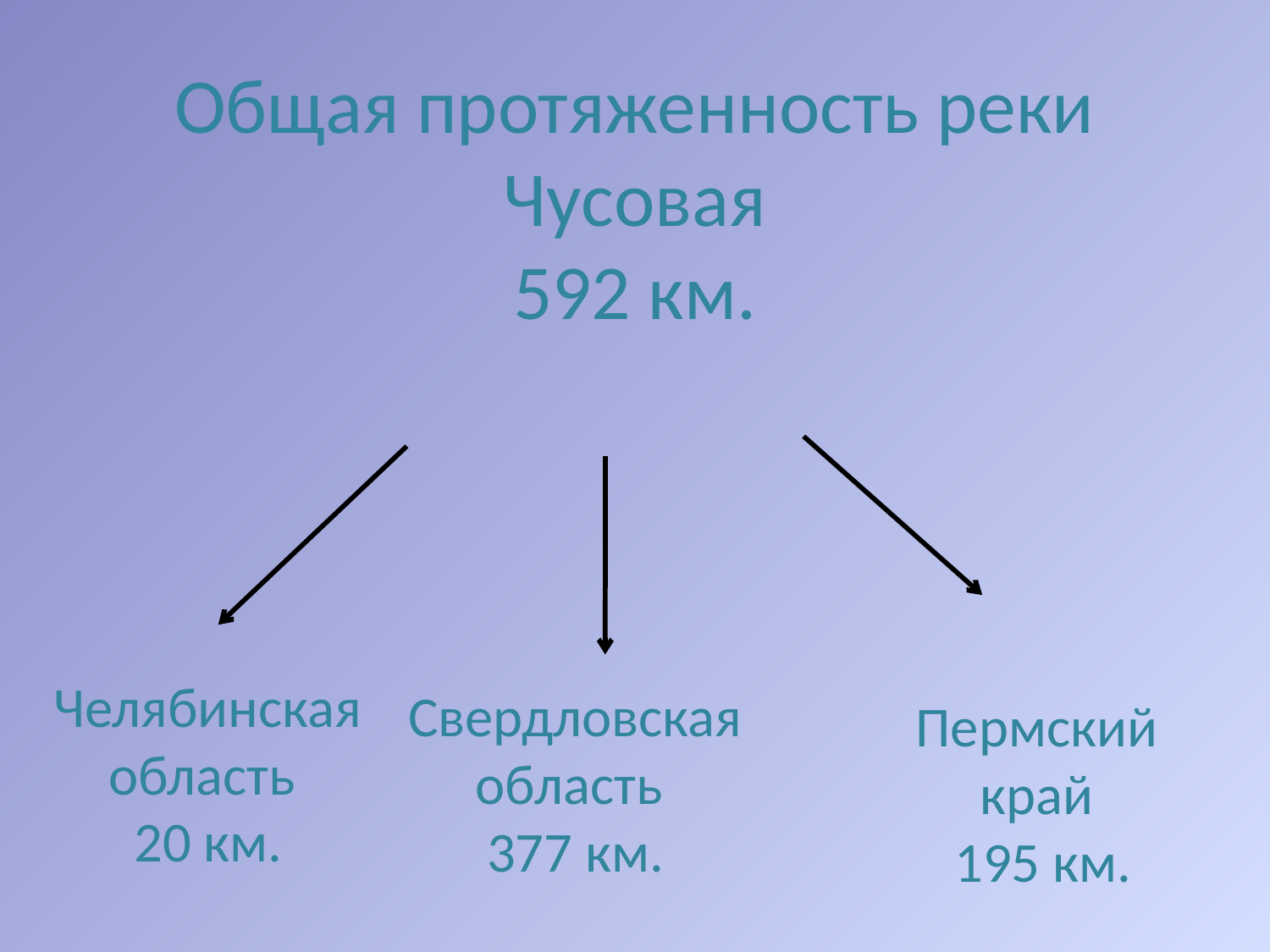

Общая протяженность реки Чусовая
592 км.

Челябинская область
20 км.
Свердловская область
377 км.
Пермский край
 195 км.